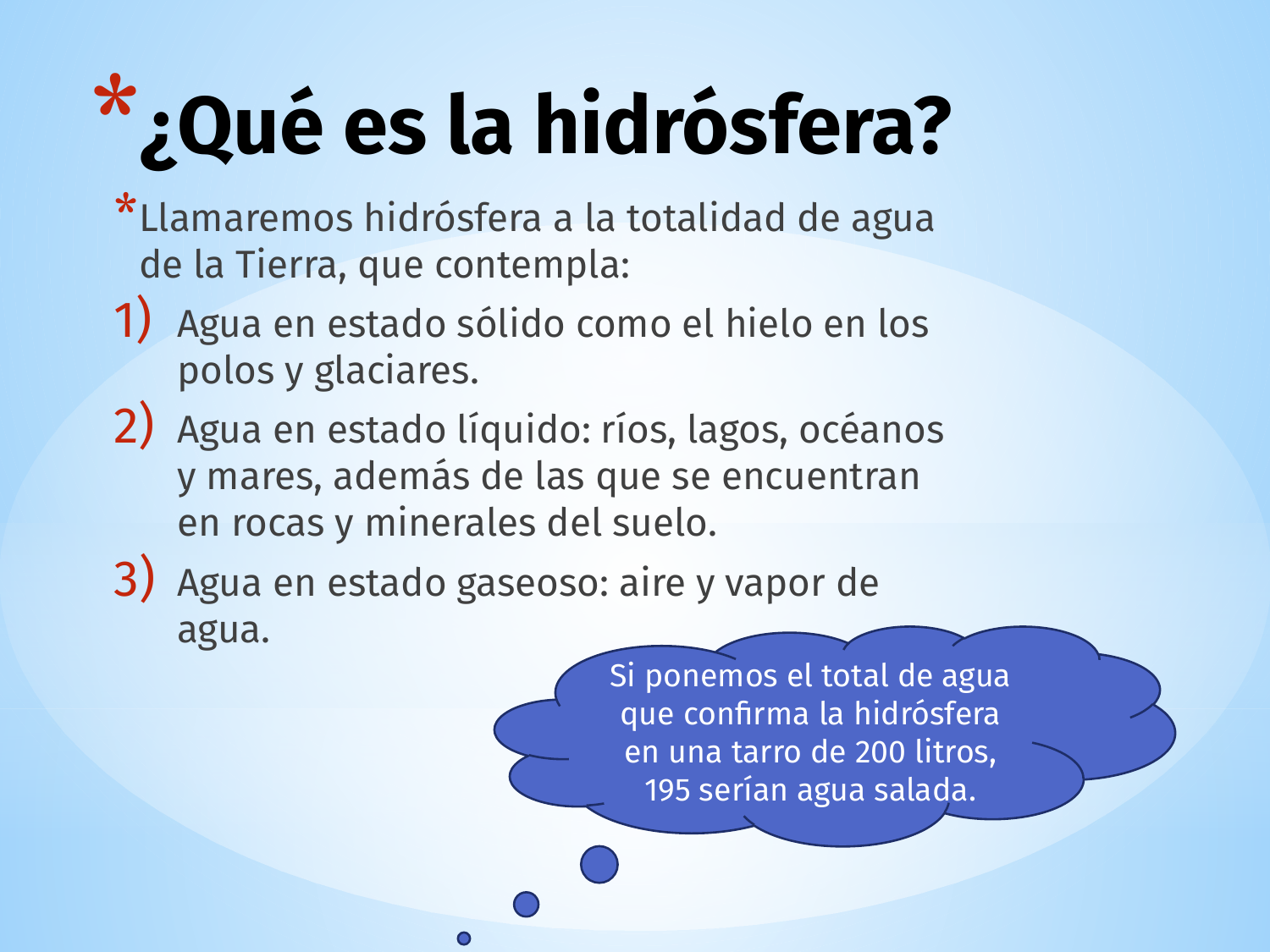

# ¿Qué es la hidrósfera?
Llamaremos hidrósfera a la totalidad de agua de la Tierra, que contempla:
Agua en estado sólido como el hielo en los polos y glaciares.
Agua en estado líquido: ríos, lagos, océanos y mares, además de las que se encuentran en rocas y minerales del suelo.
Agua en estado gaseoso: aire y vapor de agua.
Si ponemos el total de agua que confirma la hidrósfera en una tarro de 200 litros, 195 serían agua salada.